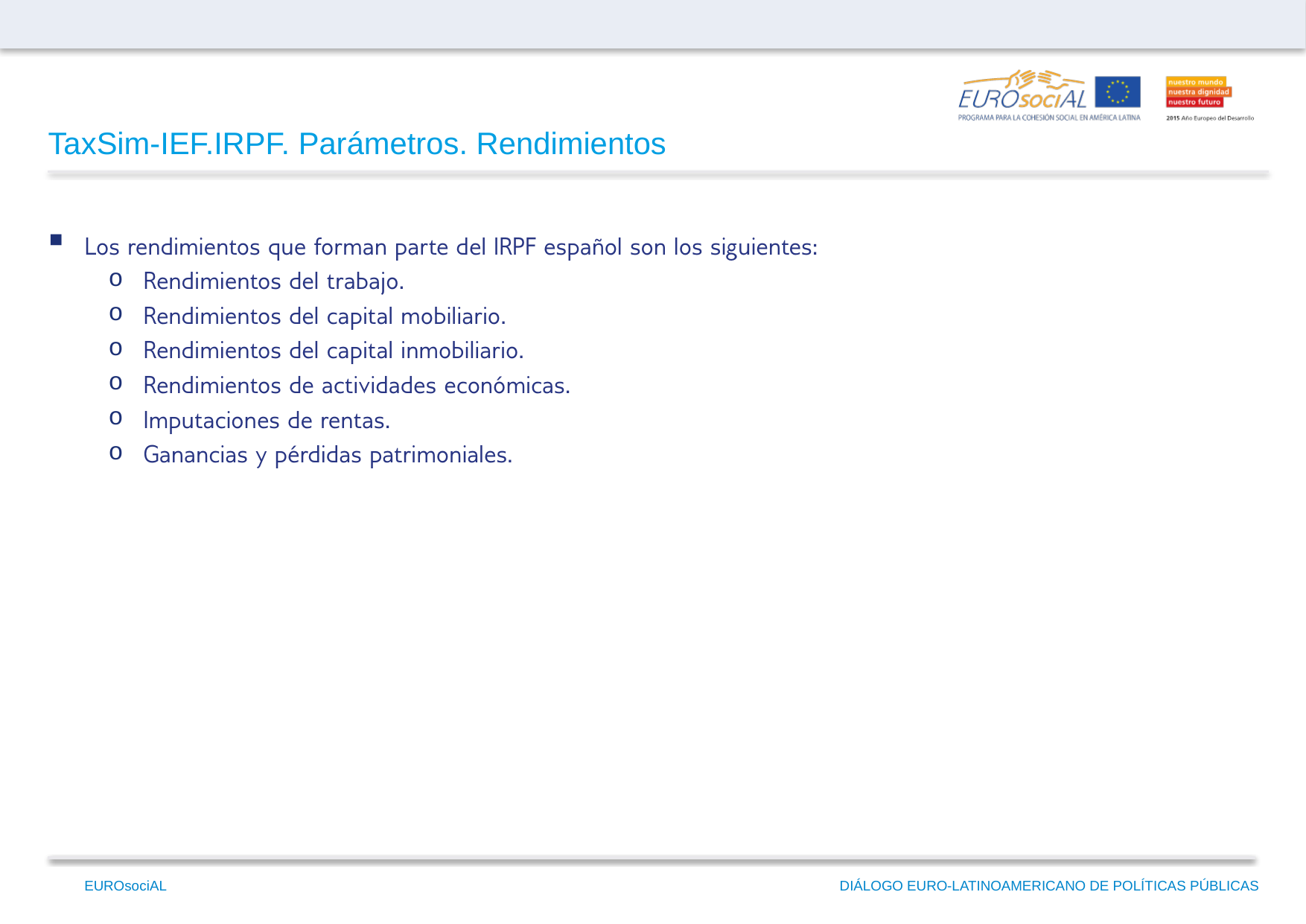

TaxSim-IEF.IRPF. Parámetros. Rendimientos
Los rendimientos que forman parte del IRPF español son los siguientes:
Rendimientos del trabajo.
Rendimientos del capital mobiliario.
Rendimientos del capital inmobiliario.
Rendimientos de actividades económicas.
Imputaciones de rentas.
Ganancias y pérdidas patrimoniales.